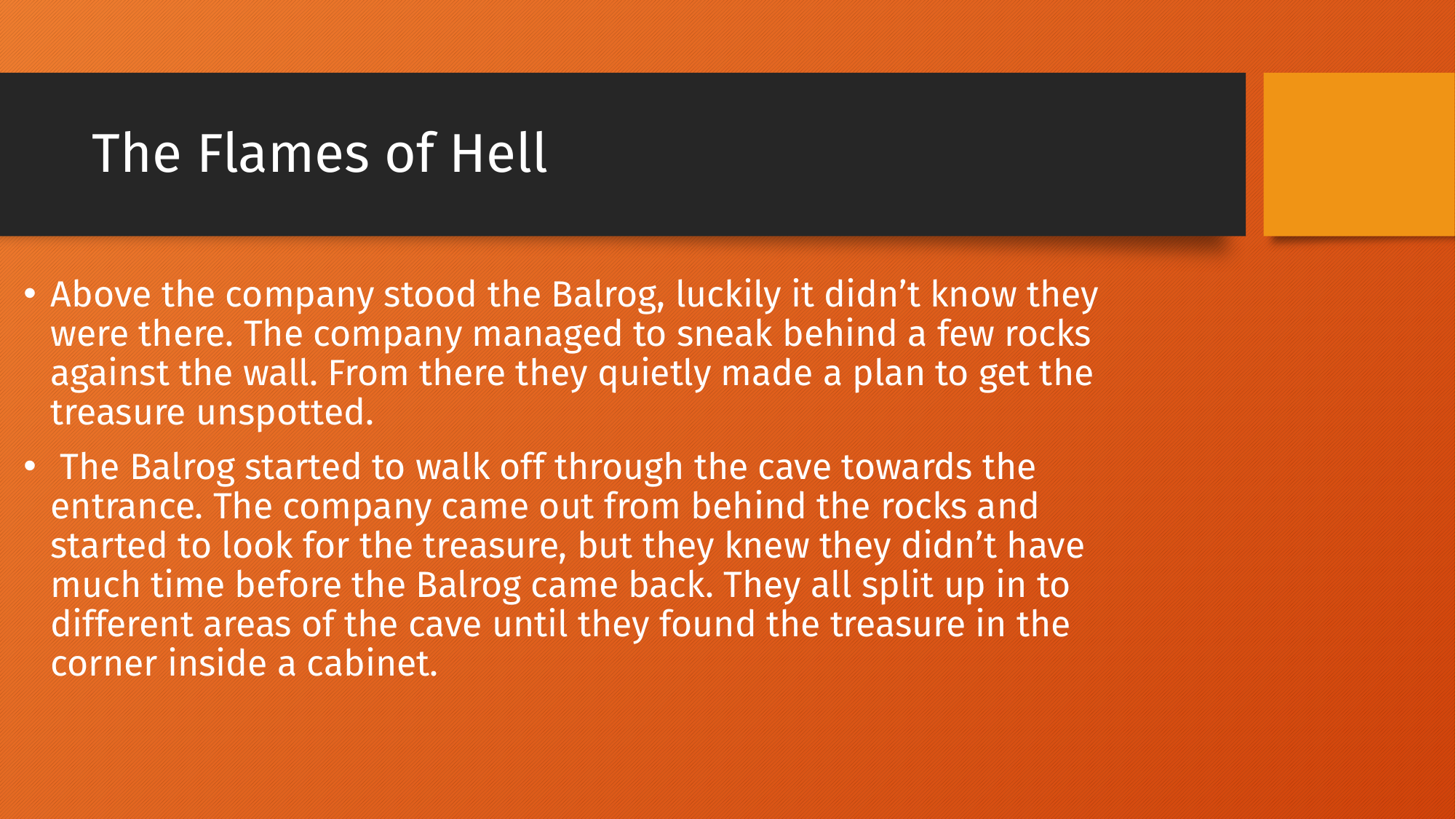

# The Flames of Hell
Above the company stood the Balrog, luckily it didn’t know they were there. The company managed to sneak behind a few rocks against the wall. From there they quietly made a plan to get the treasure unspotted.
 The Balrog started to walk off through the cave towards the entrance. The company came out from behind the rocks and started to look for the treasure, but they knew they didn’t have much time before the Balrog came back. They all split up in to different areas of the cave until they found the treasure in the corner inside a cabinet.